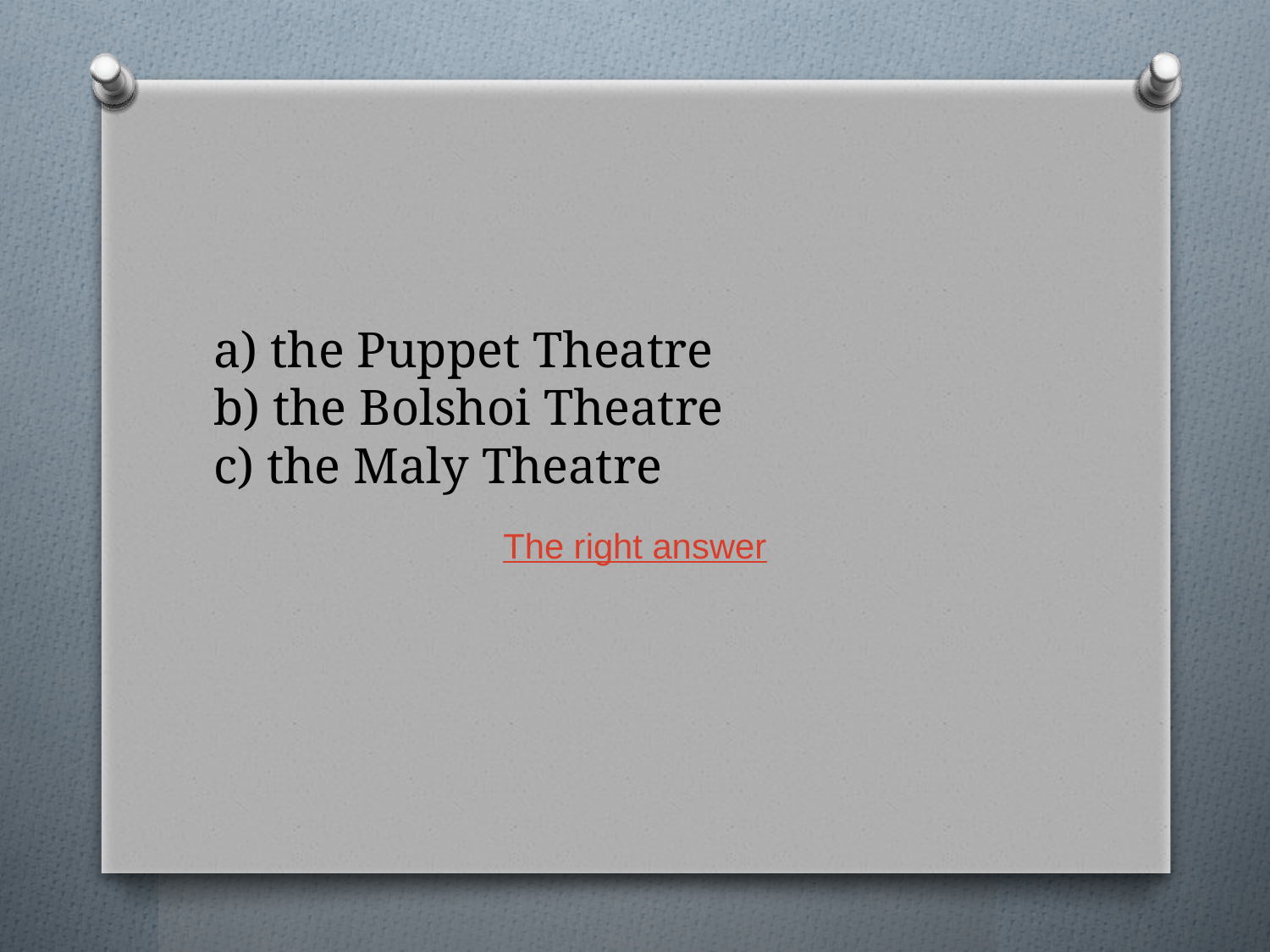

# a) the Puppet Theatre b) the Bolshoi Theatre c) the Maly Theatre
The right answer